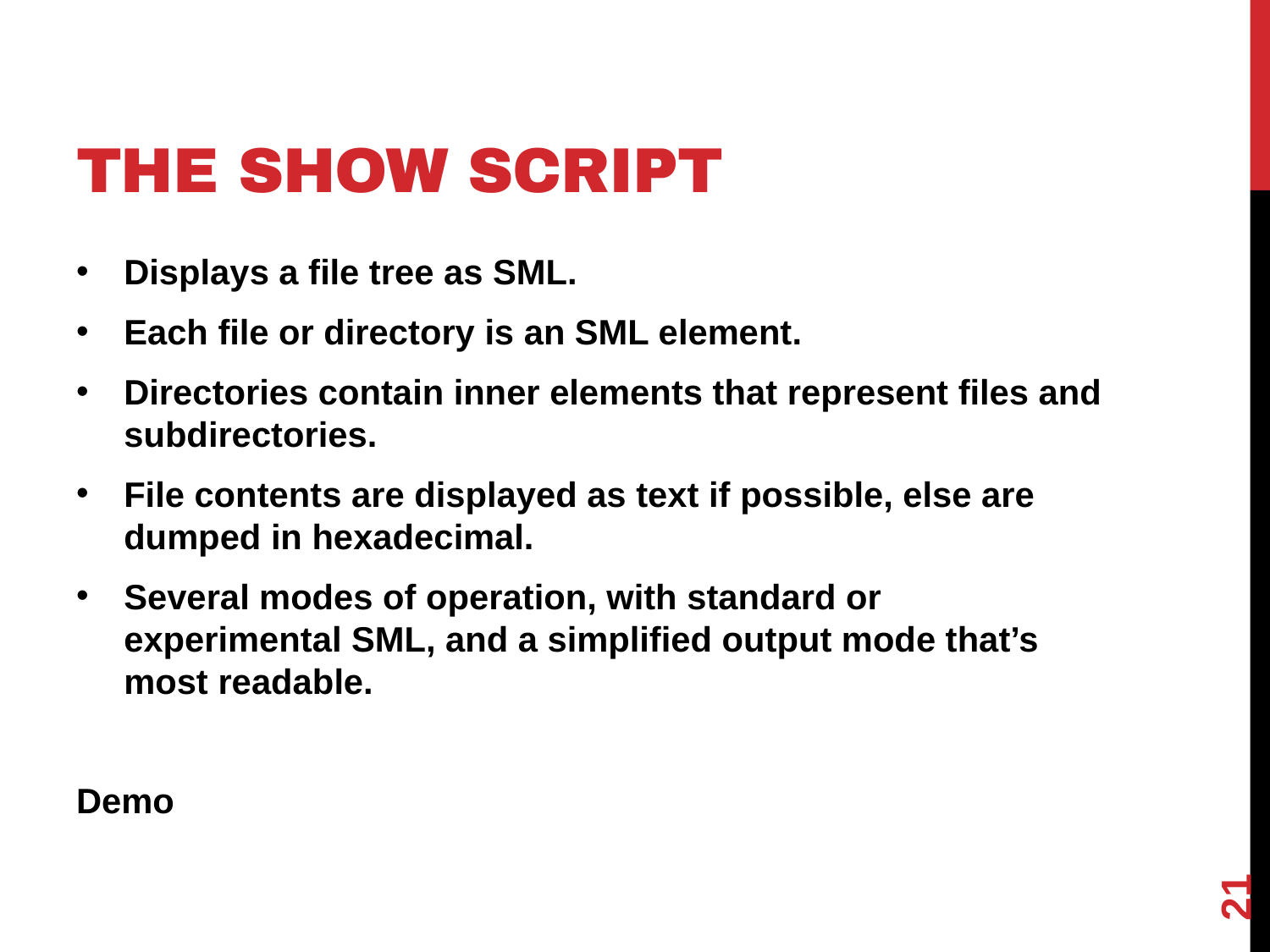

# The show script
Displays a file tree as SML.
Each file or directory is an SML element.
Directories contain inner elements that represent files and subdirectories.
File contents are displayed as text if possible, else are dumped in hexadecimal.
Several modes of operation, with standard or experimental SML, and a simplified output mode that’s most readable.

Demo
21